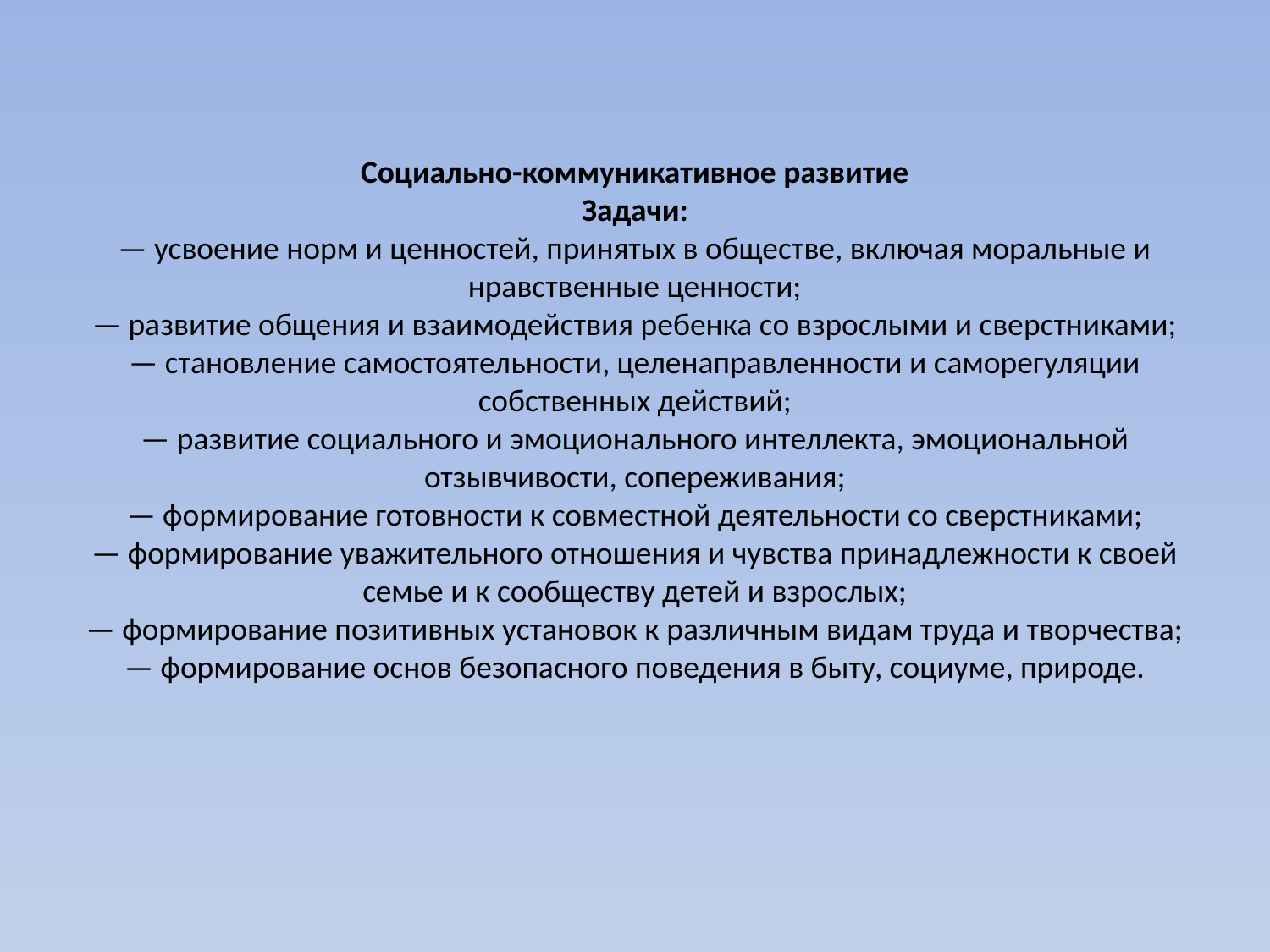

# Социально-коммуникативное развитие Задачи: — усвоение норм и ценностей, принятых в обществе, включая моральные и нравственные ценности; — развитие общения и взаимодействия ребенка со взрослыми и сверстниками; — становление самостоятельности, целенаправленности и саморегуляции собственных действий; — развитие социального и эмоционального интеллекта, эмоциональной отзывчивости, сопереживания; — формирование готовности к совместной деятельности со сверстниками; — формирование уважительного отношения и чувства принадлежности к своей семье и к сообществу детей и взрослых; — формирование позитивных установок к различным видам труда и творчества; — формирование основ безопасного поведения в быту, социуме, природе.